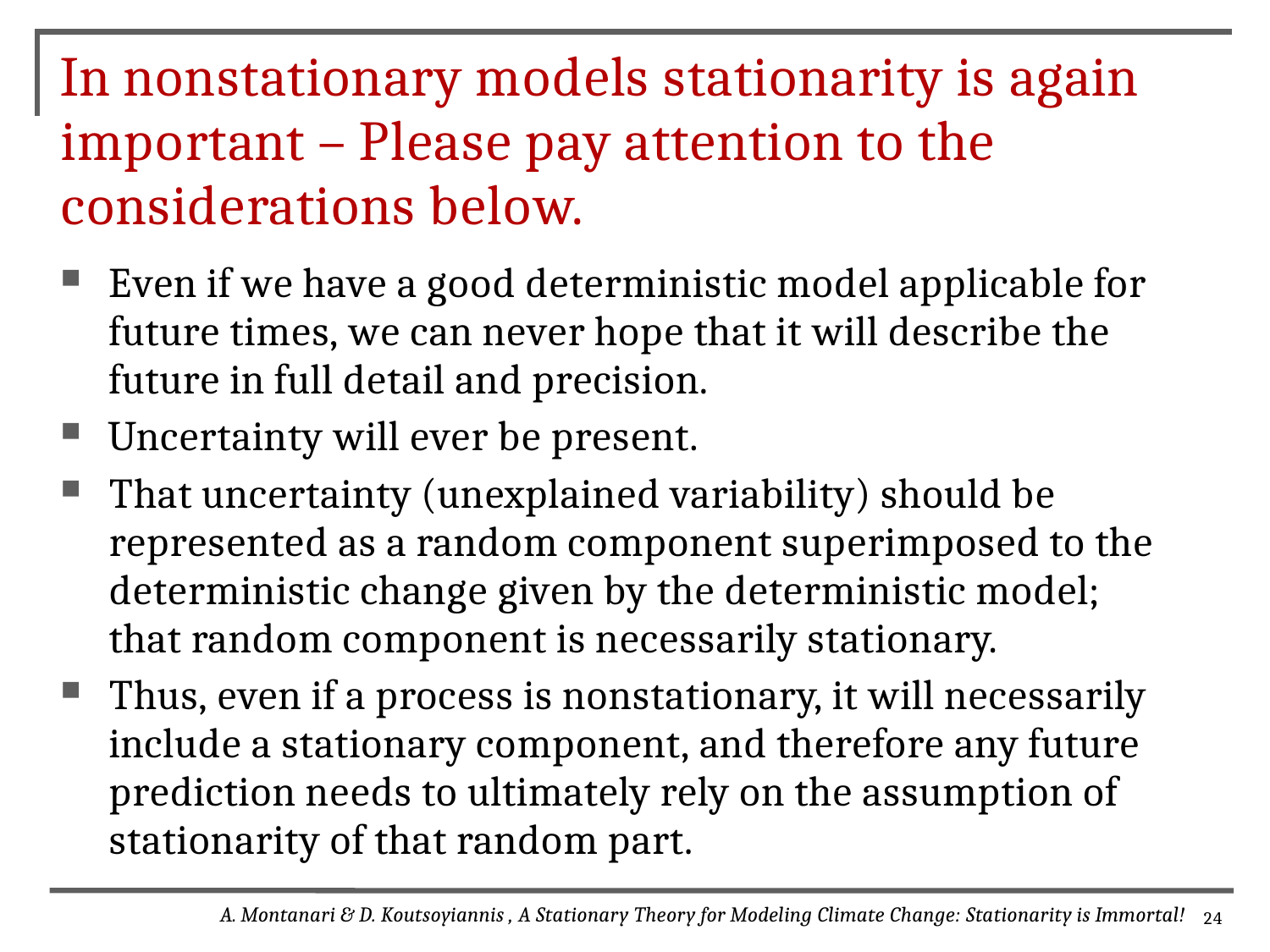

# In nonstationary models stationarity is again important – Please pay attention to the considerations below.
Even if we have a good deterministic model applicable for future times, we can never hope that it will describe the future in full detail and precision.
Uncertainty will ever be present.
That uncertainty (unexplained variability) should be represented as a random component superimposed to the deterministic change given by the deterministic model;
that random component is necessarily stationary.
Thus, even if a process is nonstationary, it will necessarily include a stationary component, and therefore any future prediction needs to ultimately rely on the assumption of stationarity of that random part.
A. Montanari & D. Koutsoyiannis , A Stationary Theory for Modeling Climate Change: Stationarity is Immortal!
24